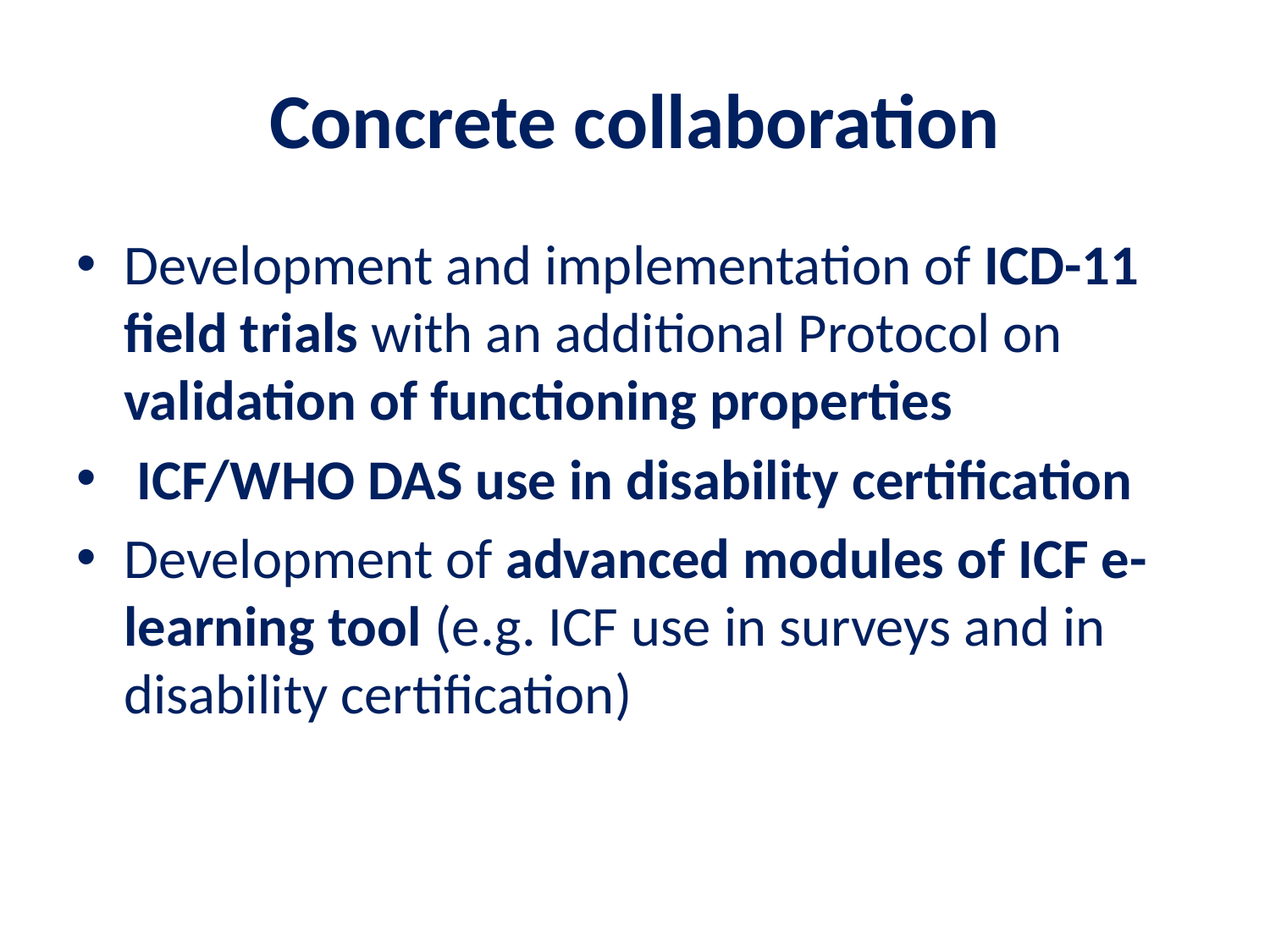

# Concrete collaboration
Development and implementation of ICD-11 field trials with an additional Protocol on validation of functioning properties
 ICF/WHO DAS use in disability certification
Development of advanced modules of ICF e-learning tool (e.g. ICF use in surveys and in disability certification)